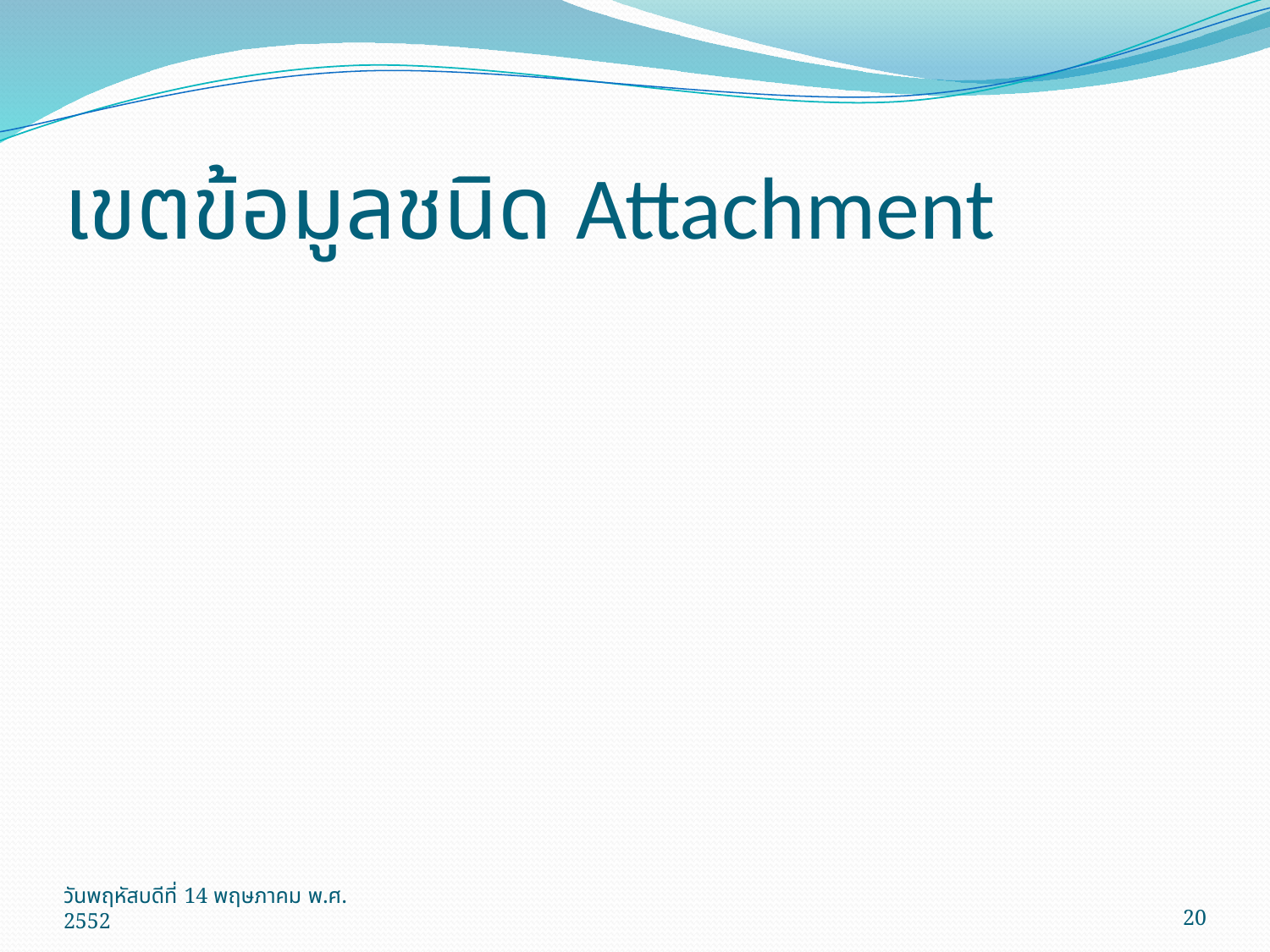

# เขตข้อมูลชนิด Attachment

วันพฤหัสบดีที่ 14 พฤษภาคม พ.ศ. 2552
20